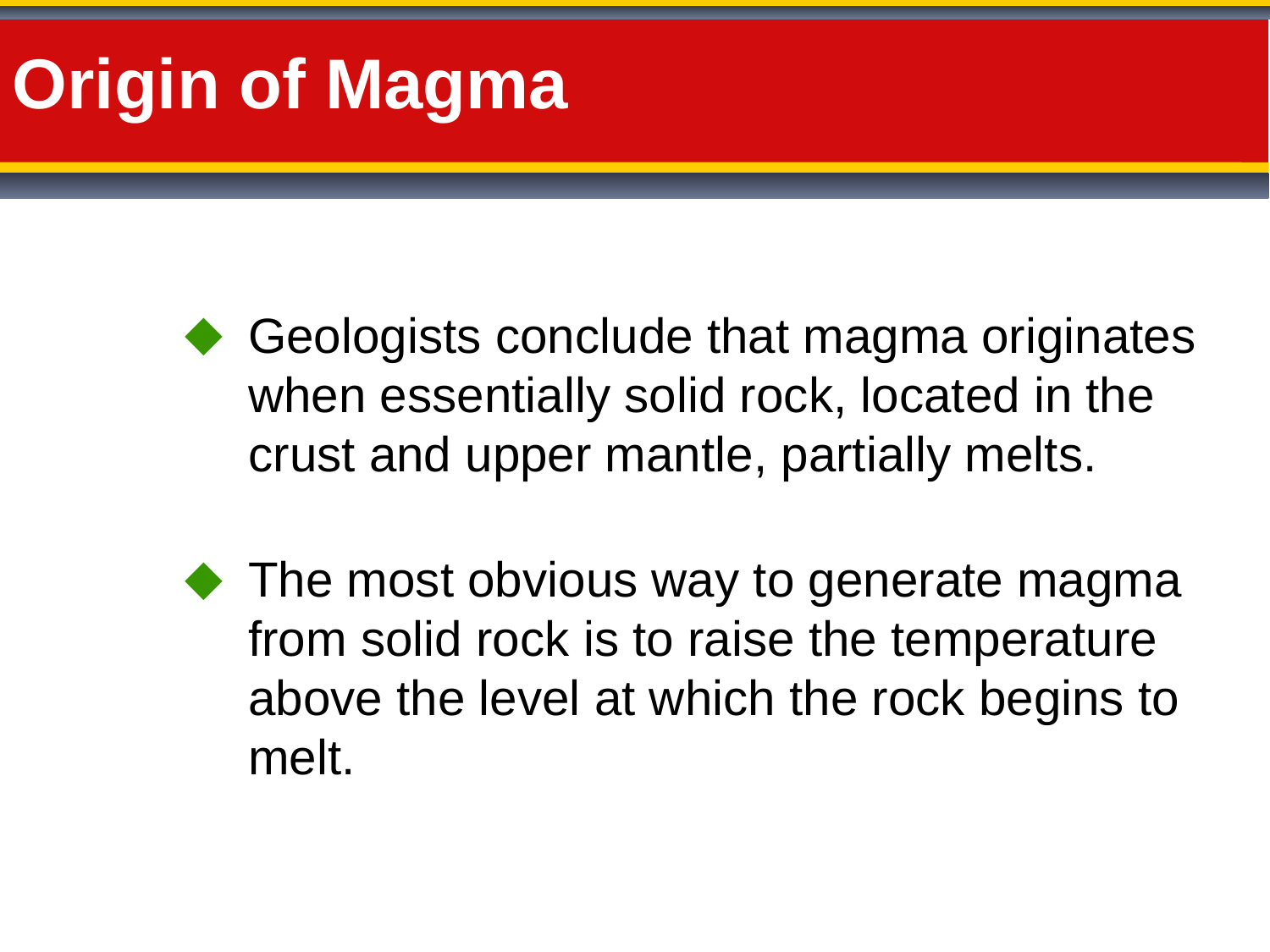

Origin of Magma

Geologists conclude that magma originates when essentially solid rock, located in the crust and upper mantle, partially melts.
The most obvious way to generate magma from solid rock is to raise the temperature above the level at which the rock begins to melt.